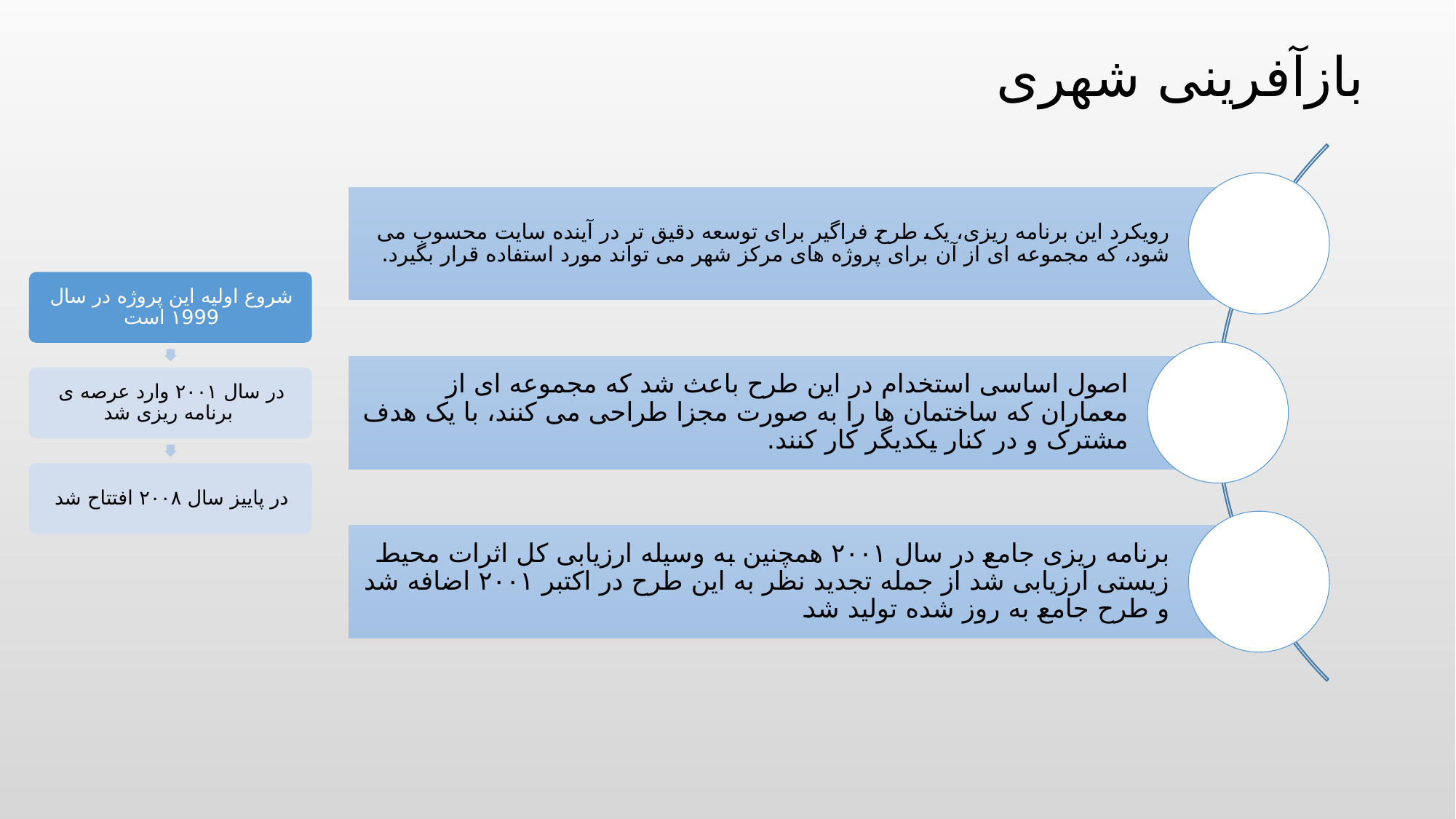

# بازآفرینی شهری
شروع اولیه این پروژه در سال ۱999 است
در سال ۲۰۰۱ وارد عرصه ی برنامه ریزی شد
در پاییز سال ۲۰۰۸ افتتاح شد
رویکرد این برنامه ریزی، یک طرح فراگیر برای توسعه دقیق تر در آینده سایت محسوب می شود، که مجموعه ای از آن برای پروژه های مرکز شهر می تواند مورد استفاده قرار بگیرد.
اصول اساسی استخدام در این طرح باعث شد که مجموعه ای از معماران که ساختمان ها را به صورت مجزا طراحی می کنند، با یک هدف مشترک و در کنار یکدیگر کار کنند.
برنامه ریزی جامع در سال ۲۰۰۱ همچنین به وسیله ارزیابی کل اثرات محیط زیستی ارزیابی شد از جمله تجدید نظر به این طرح در اکتبر ۲۰۰۱ اضافه شد و طرح جامع به روز شده تولید شد